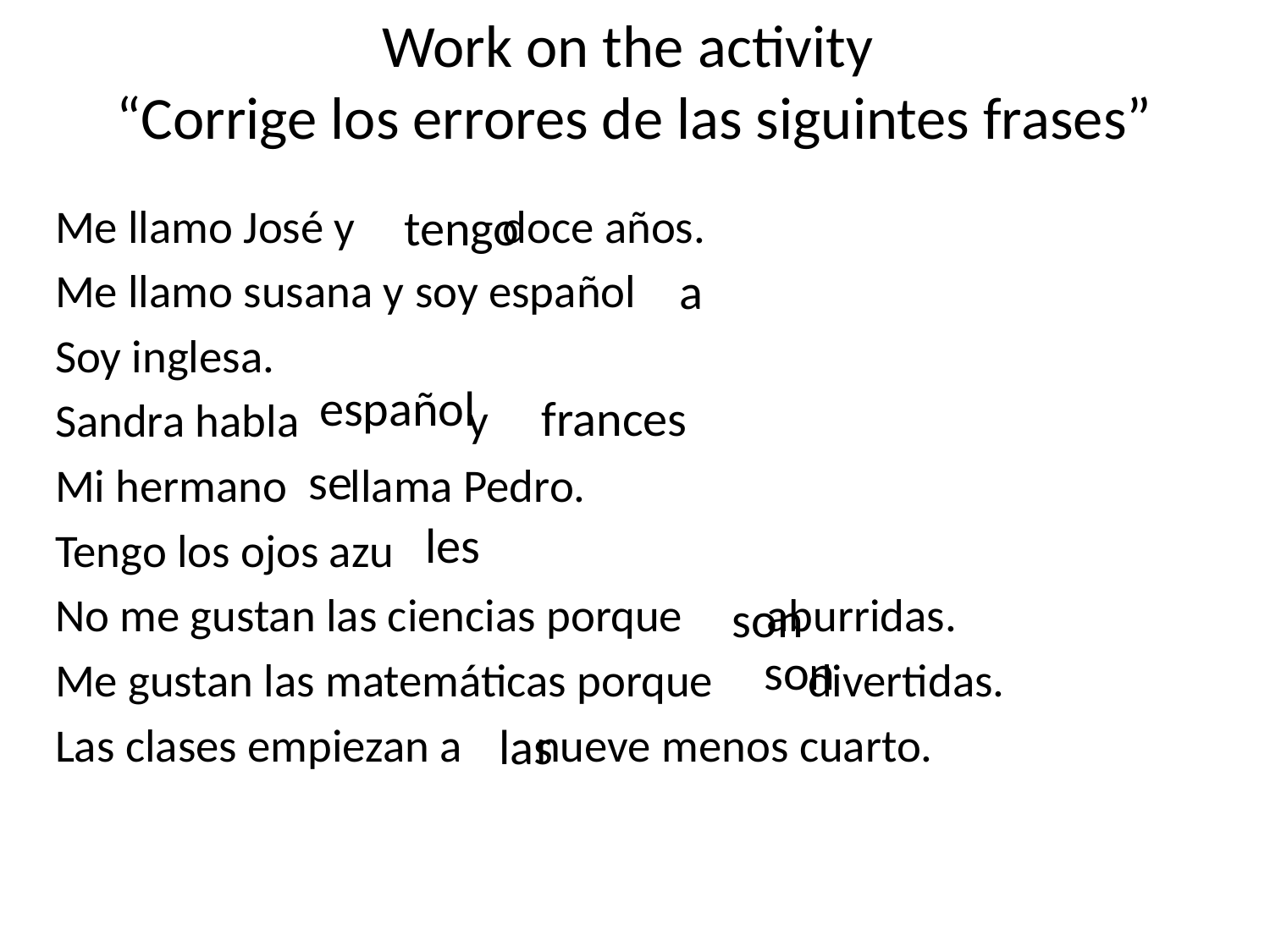

# Work on the activity “Corrige los errores de las siguintes frases”
Me llamo José y              doce años.
Me llamo susana y soy español
Soy inglesa.
Sandra habla                y
Mi hermano      llama Pedro.
Tengo los ojos azu
No me gustan las ciencias porque        aburridas.
Me gustan las matemáticas porque         divertidas.
Las clases empiezan a       nueve menos cuarto.

tengo
a
español
frances
se
les
son
son
las